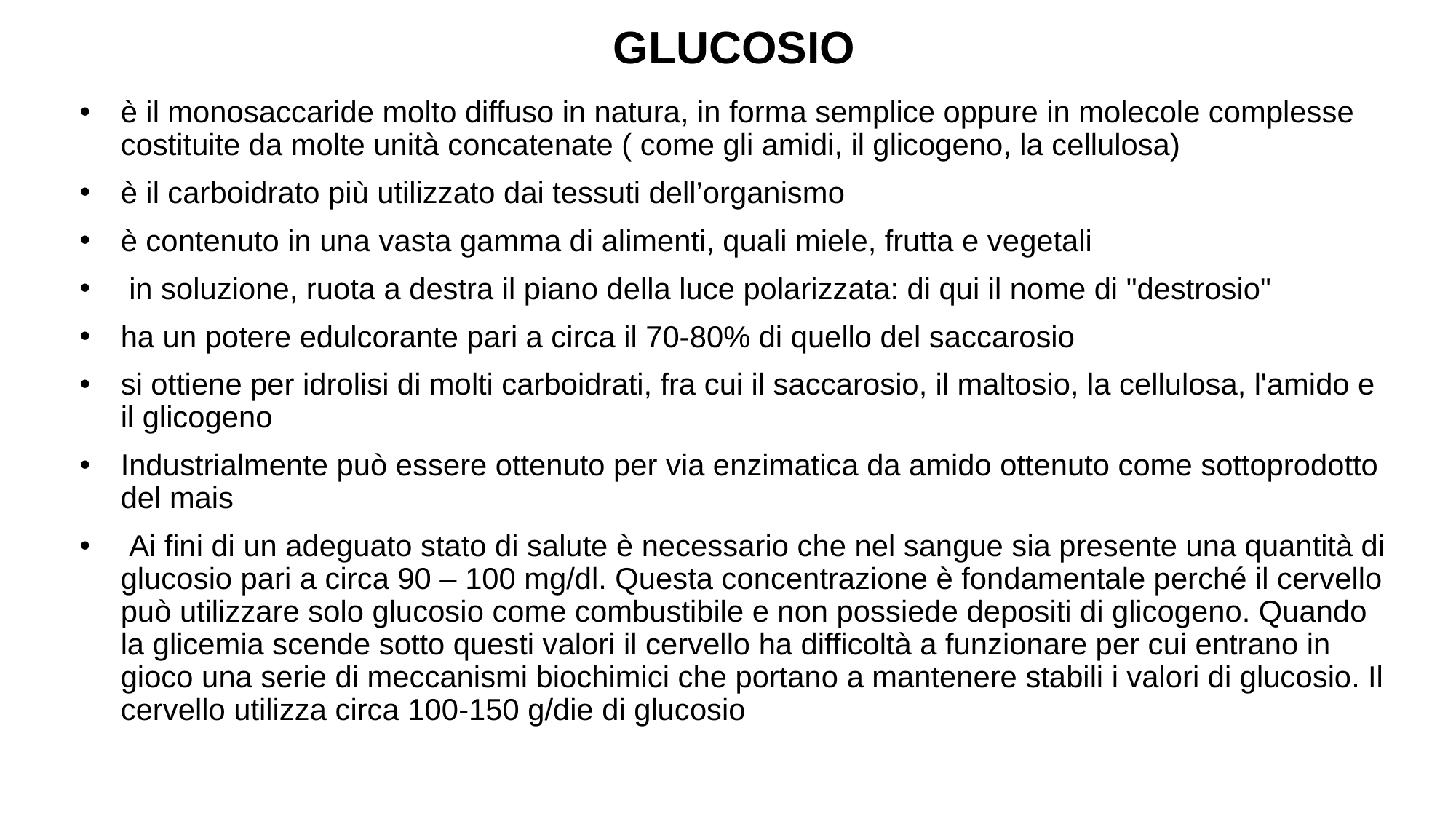

# GLUCOSIO
è il monosaccaride molto diffuso in natura, in forma semplice oppure in molecole complesse costituite da molte unità concatenate ( come gli amidi, il glicogeno, la cellulosa)
è il carboidrato più utilizzato dai tessuti dell’organismo
è contenuto in una vasta gamma di alimenti, quali miele, frutta e vegetali
 in soluzione, ruota a destra il piano della luce polarizzata: di qui il nome di "destrosio"
ha un potere edulcorante pari a circa il 70-80% di quello del saccarosio
si ottiene per idrolisi di molti carboidrati, fra cui il saccarosio, il maltosio, la cellulosa, l'amido e il glicogeno
Industrialmente può essere ottenuto per via enzimatica da amido ottenuto come sottoprodotto del mais
 Ai fini di un adeguato stato di salute è necessario che nel sangue sia presente una quantità di glucosio pari a circa 90 – 100 mg/dl. Questa concentrazione è fondamentale perché il cervello può utilizzare solo glucosio come combustibile e non possiede depositi di glicogeno. Quando la glicemia scende sotto questi valori il cervello ha difficoltà a funzionare per cui entrano in gioco una serie di meccanismi biochimici che portano a mantenere stabili i valori di glucosio. Il cervello utilizza circa 100-150 g/die di glucosio